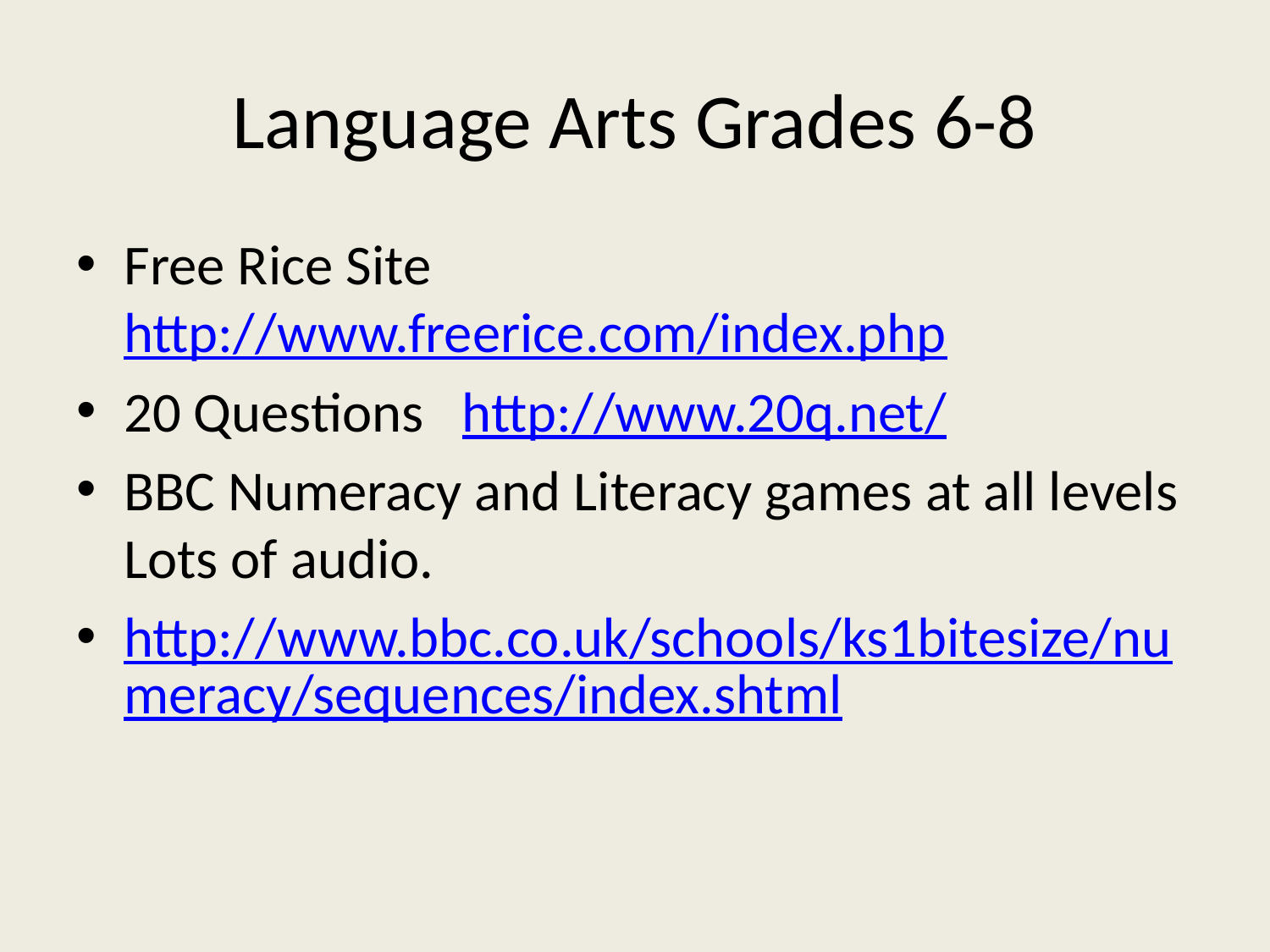

# Language Arts Grades 6-8
Free Rice Site   http://www.freerice.com/index.php
20 Questions   http://www.20q.net/
BBC Numeracy and Literacy games at all levels  Lots of audio.
http://www.bbc.co.uk/schools/ks1bitesize/numeracy/sequences/index.shtml